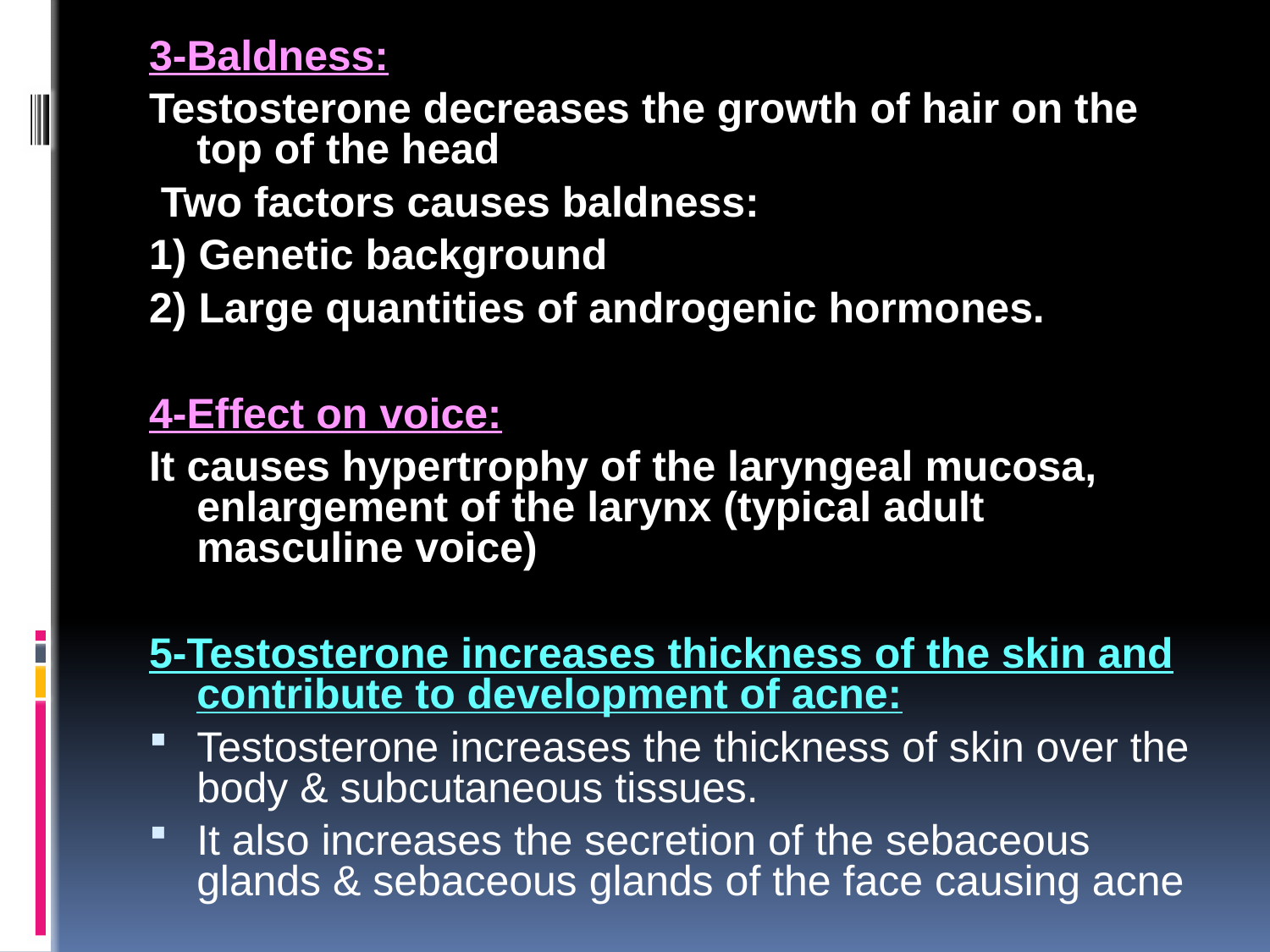

3-Baldness:
Testosterone decreases the growth of hair on the top of the head
 Two factors causes baldness:
1) Genetic background
2) Large quantities of androgenic hormones.

4-Effect on voice:
It causes hypertrophy of the laryngeal mucosa, enlargement of the larynx (typical adult masculine voice)

5-Testosterone increases thickness of the skin and contribute to development of acne:
Testosterone increases the thickness of skin over the body & subcutaneous tissues.
It also increases the secretion of the sebaceous glands & sebaceous glands of the face causing acne